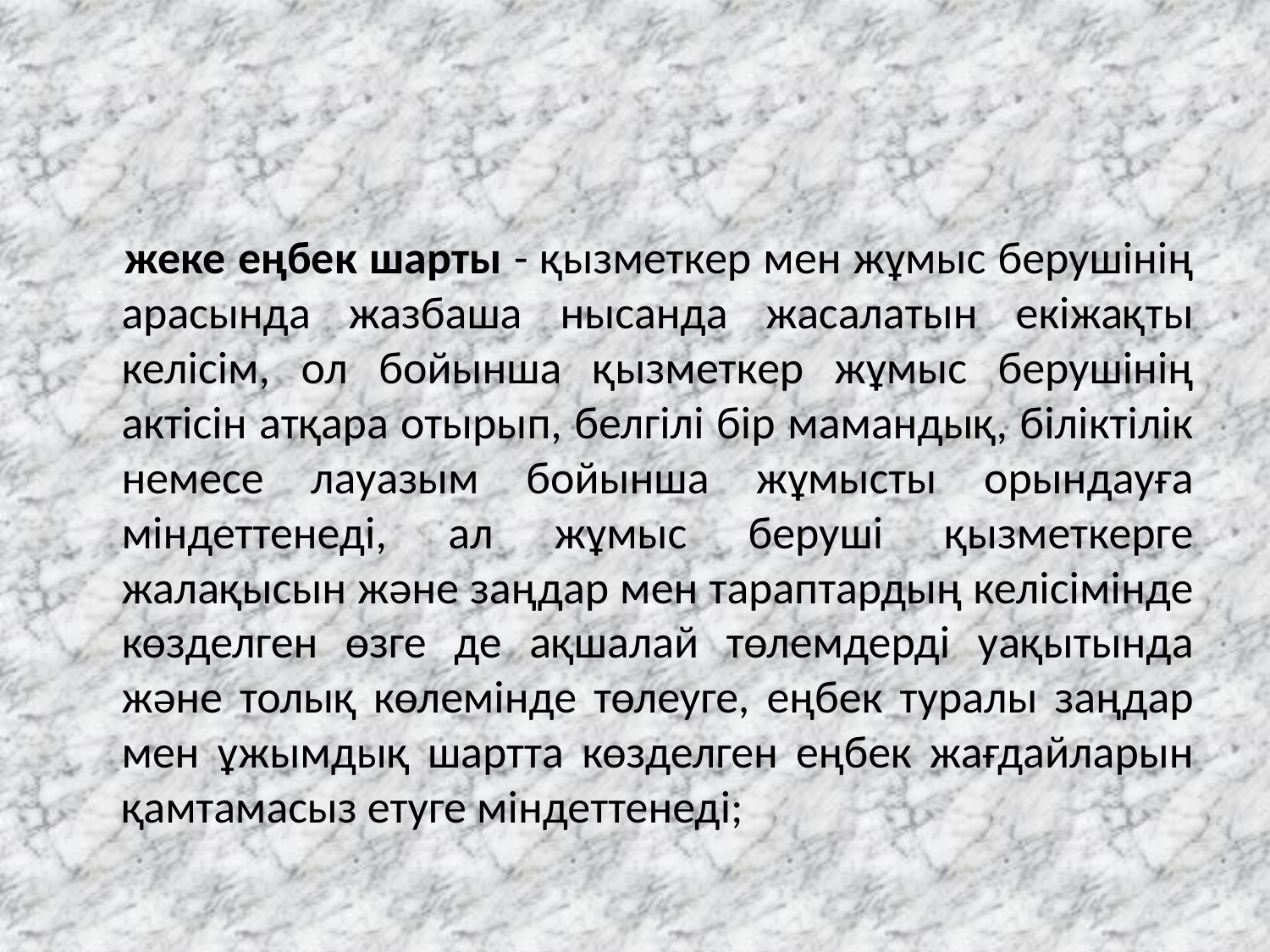

жеке еңбек шарты - қызметкер мен жұмыс берушiнiң арасында жазбаша нысанда жасалатын екiжақты келiсiм, ол бойынша қызметкер жұмыс берушiнiң актiсiн атқара отырып, белгiлi бiр мамандық, бiлiктiлiк немесе лауазым бойынша жұмысты орындауға мiндеттенедi, ал жұмыс берушi қызметкерге жалақысын және заңдар мен тараптардың келісiмiнде көзделген өзге де ақшалай төлемдердi уақытында және толық көлемiнде төлеуге, еңбек туралы заңдар мен ұжымдық шартта көзделген еңбек жағдайларын қамтамасыз етуге мiндеттенедi;